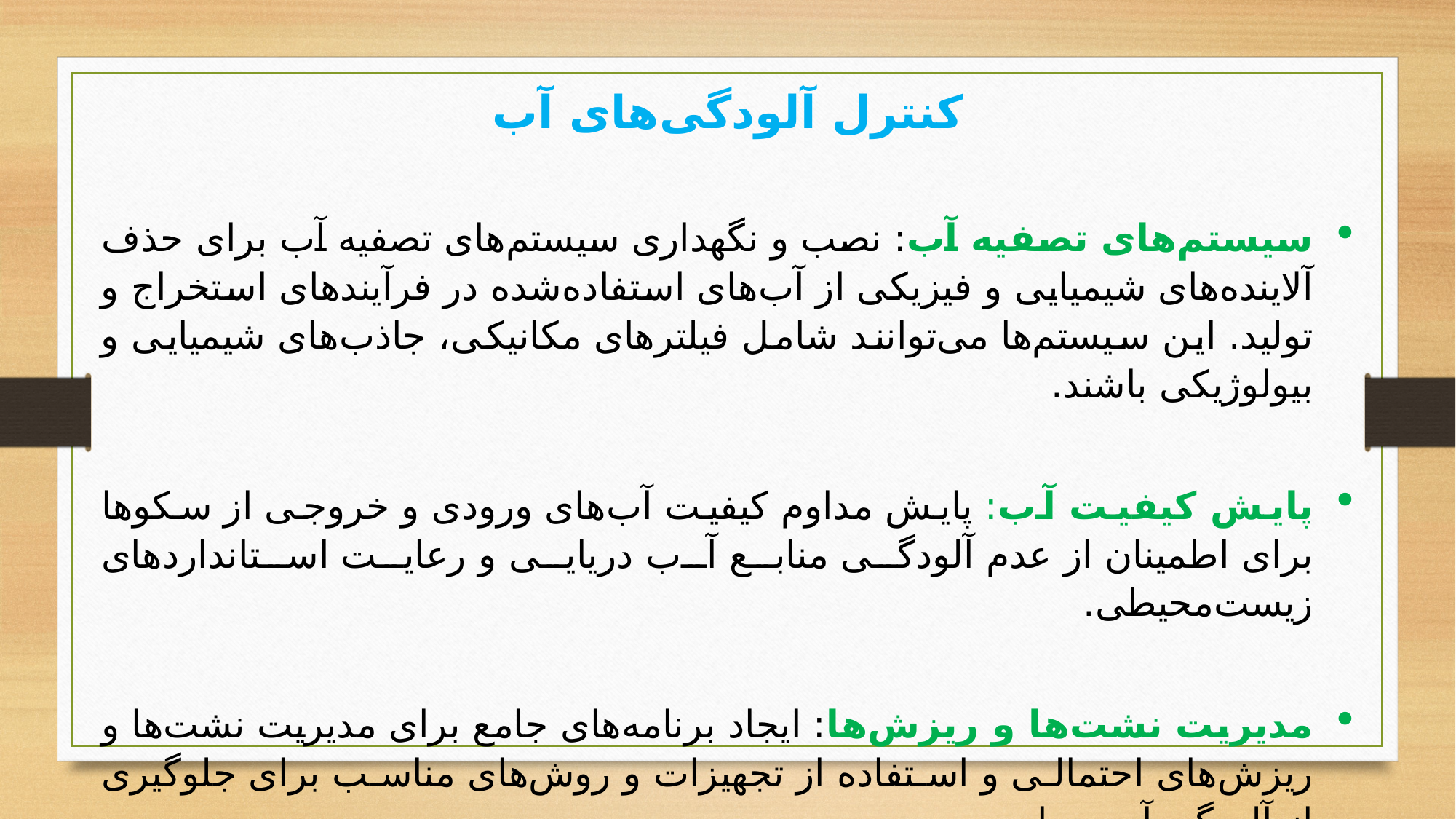

کنترل آلودگی‌های آب

سیستم‌های تصفیه آب: نصب و نگهداری سیستم‌های تصفیه آب برای حذف آلاینده‌های شیمیایی و فیزیکی از آب‌های استفاده‌شده در فرآیندهای استخراج و تولید. این سیستم‌ها می‌توانند شامل فیلترهای مکانیکی، جاذب‌های شیمیایی و بیولوژیکی باشند.

پایش کیفیت آب: پایش مداوم کیفیت آب‌های ورودی و خروجی از سکوها برای اطمینان از عدم آلودگی منابع آب دریایی و رعایت استانداردهای زیست‌محیطی.

مدیریت نشت‌ها و ریزش‌ها: ایجاد برنامه‌های جامع برای مدیریت نشت‌ها و ریزش‌های احتمالی و استفاده از تجهیزات و روش‌های مناسب برای جلوگیری از آلودگی آب دریا.